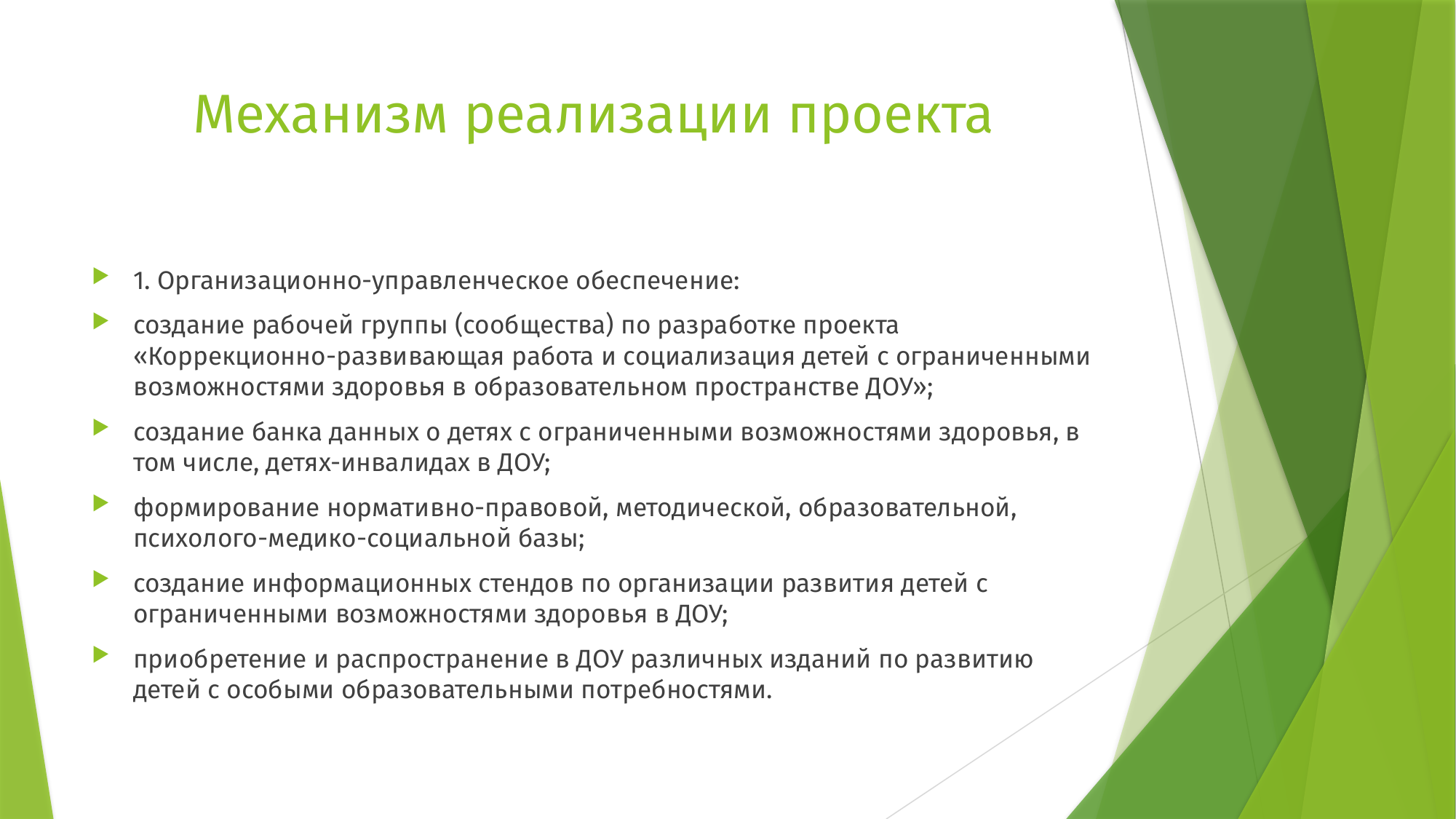

# Механизм реализации проекта
1. Организационно-управленческое обеспечение:
создание рабочей группы (сообщества) по разработке проекта «Коррекционно-развивающая работа и социализация детей с ограниченными возможностями здоровья в образовательном пространстве ДОУ»;
создание банка данных о детях с ограниченными возможностями здоровья, в том числе, детях-инвалидах в ДОУ;
формирование нормативно-правовой, методической, образовательной, психолого-медико-социальной базы;
создание информационных стендов по организации развития детей с ограниченными возможностями здоровья в ДОУ;
приобретение и распространение в ДОУ различных изданий по развитию детей с особыми образовательными потребностями.